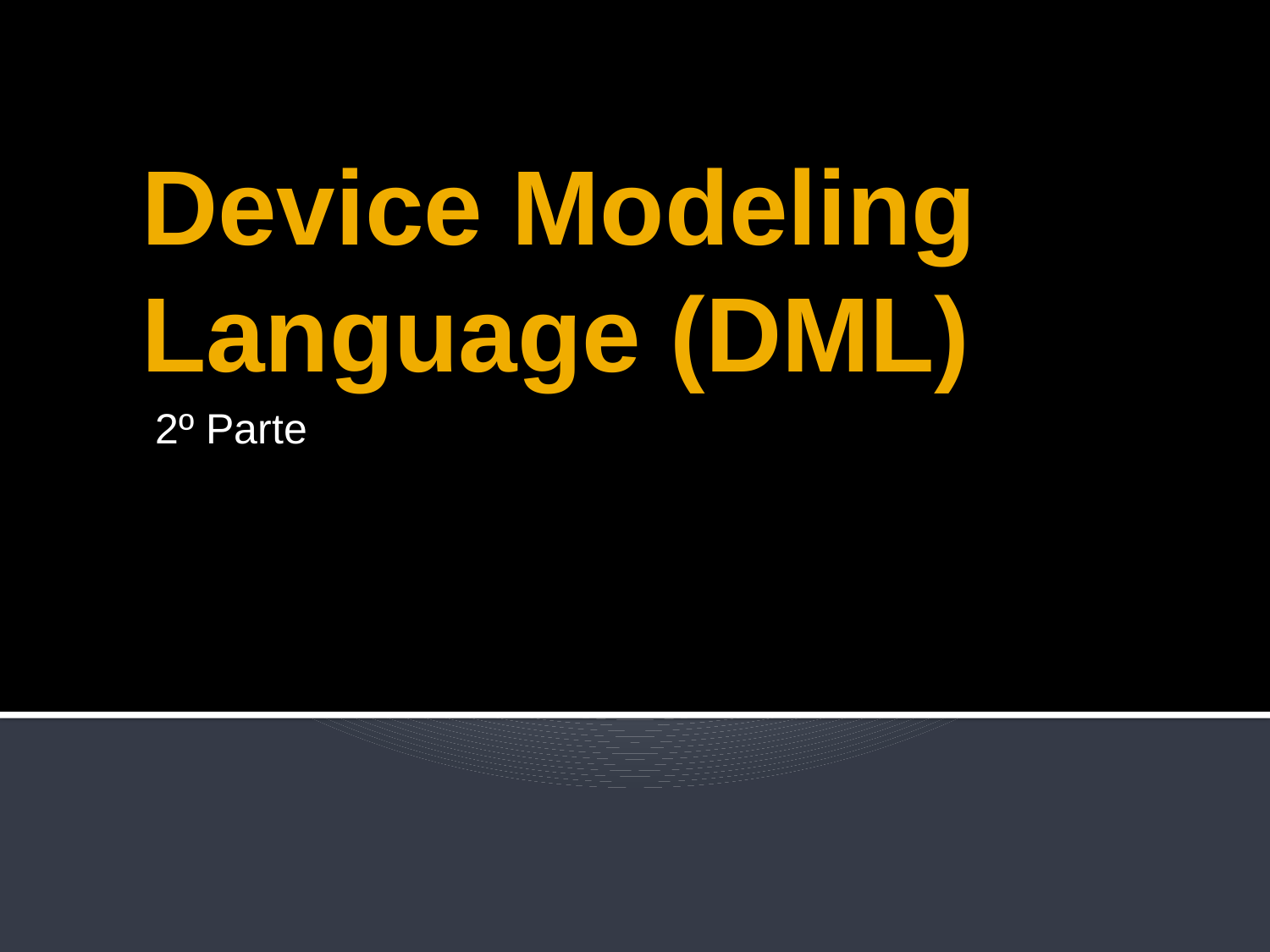

# Device Modeling Language (DML)
2º Parte